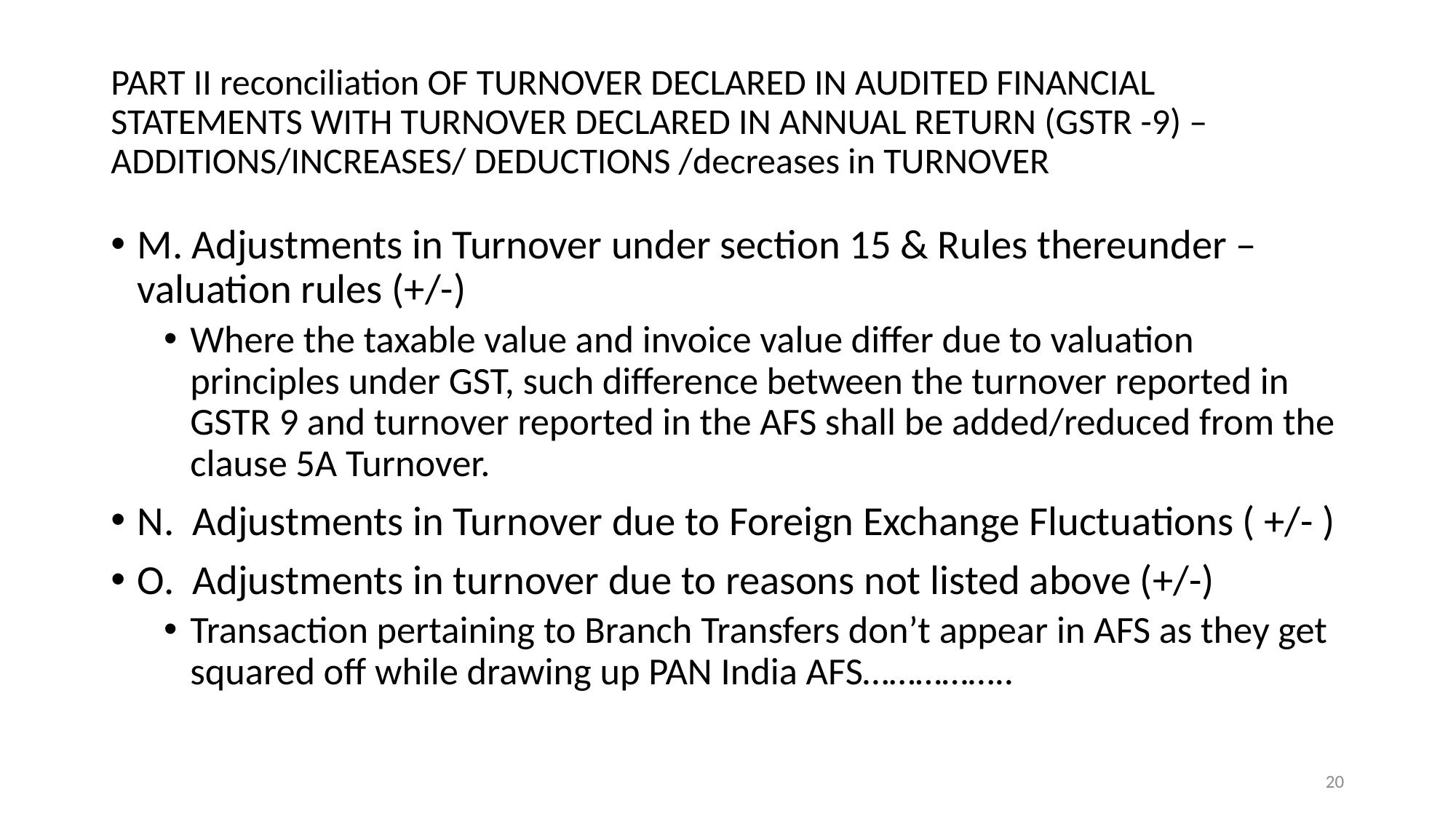

# PART II reconciliation OF TURNOVER DECLARED IN AUDITED FINANCIAL  STATEMENTS WITH TURNOVER DECLARED IN ANNUAL RETURN (GSTR -9) – ADDITIONS/INCREASES/ DEDUCTIONS /decreases in TURNOVER
M. Adjustments in Turnover under section 15 & Rules thereunder – valuation rules (+/-)
Where the taxable value and invoice value differ due to valuation principles under GST, such difference between the turnover reported in GSTR 9 and turnover reported in the AFS shall be added/reduced from the clause 5A Turnover.
N.  Adjustments in Turnover due to Foreign Exchange Fluctuations ( +/- )
O.  Adjustments in turnover due to reasons not listed above (+/-)
Transaction pertaining to Branch Transfers don’t appear in AFS as they get squared off while drawing up PAN India AFS……………..
20